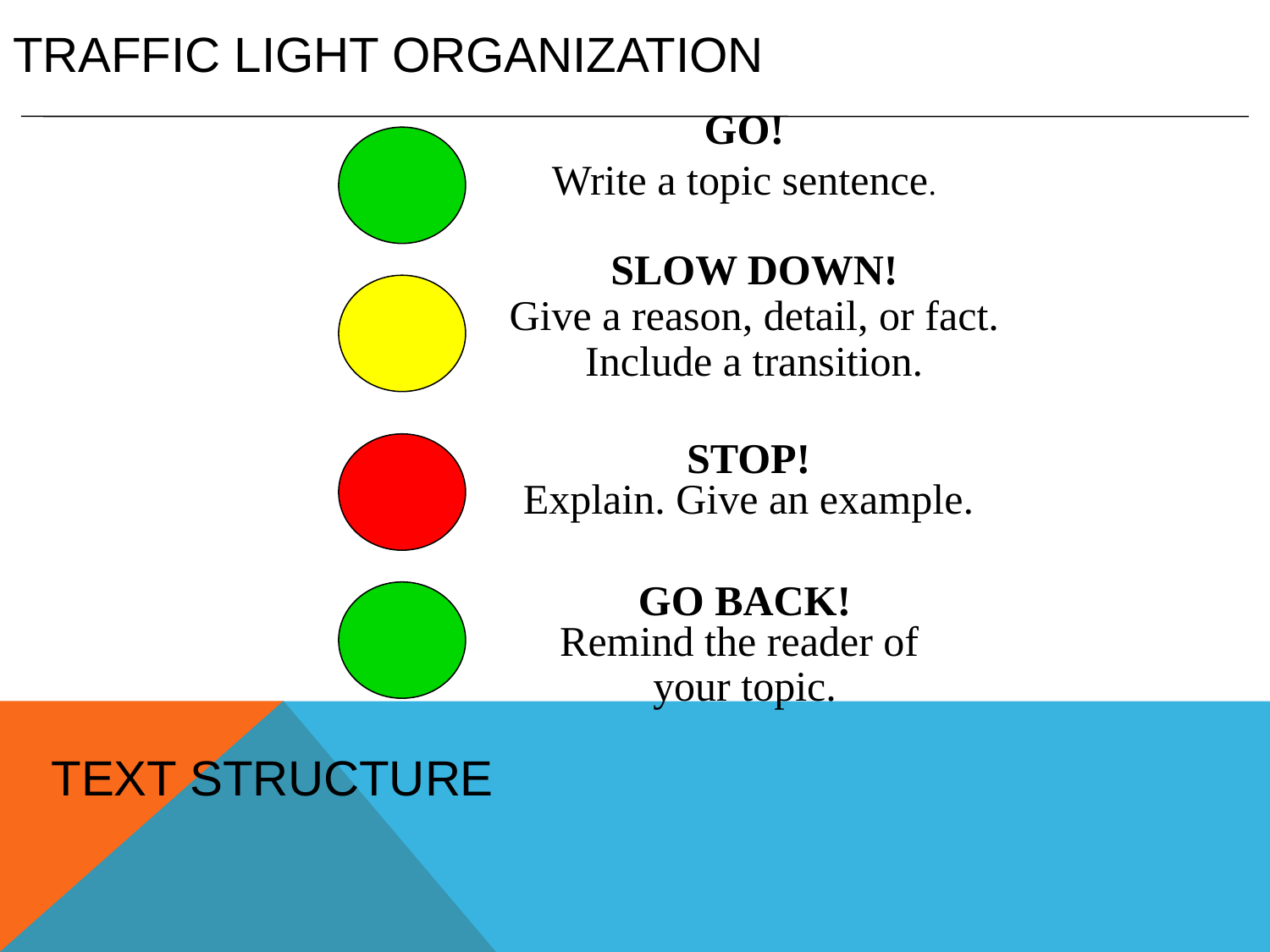

# Traffic Light Organization
GO!
Write a topic sentence.

SLOW DOWN!
Give a reason, detail, or fact.
Include a transition.

STOP!
Explain. Give an example.

GO BACK!
Remind the reader of
your topic.

Text Structure